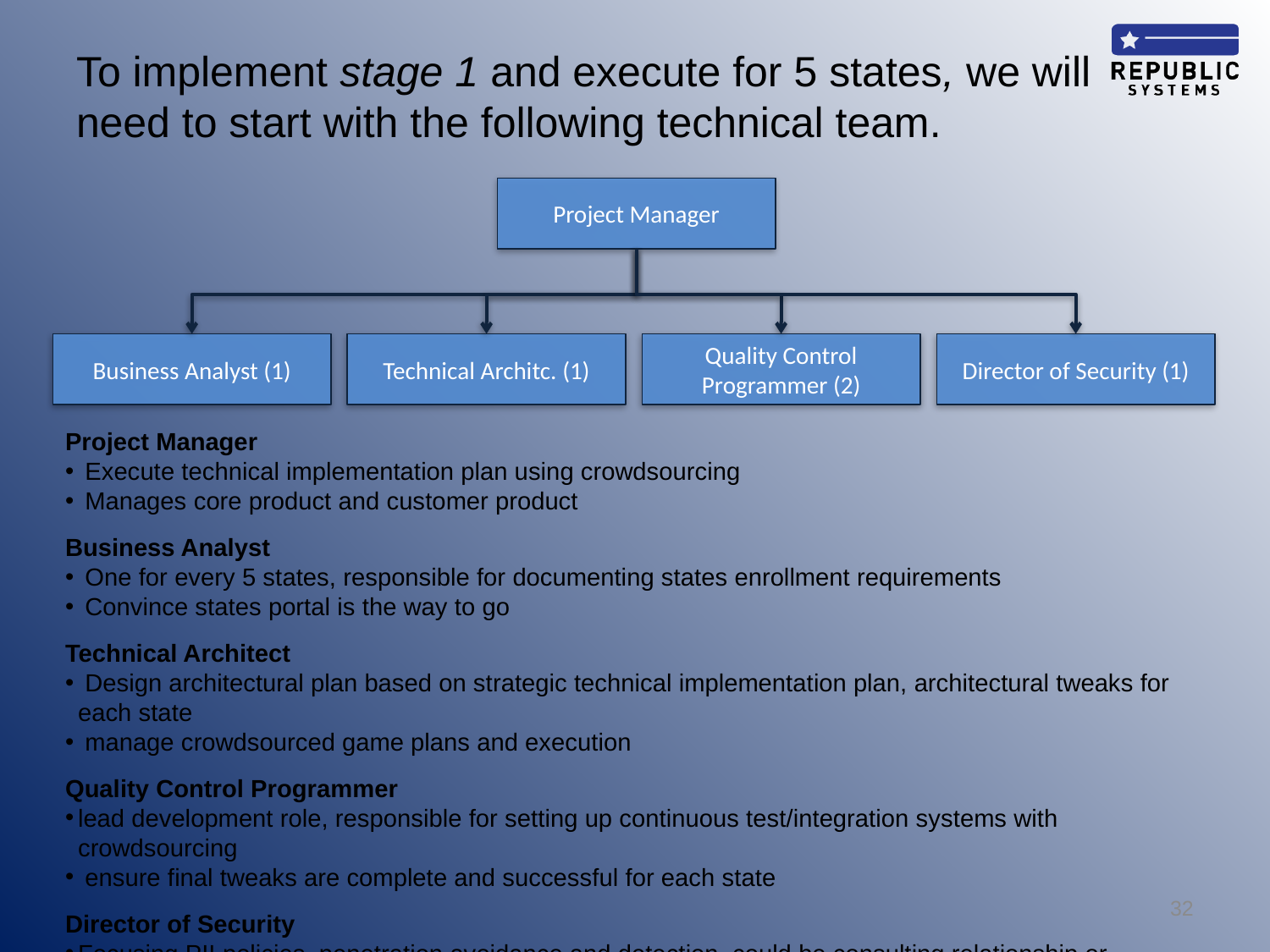

# To implement stage 1 and execute for 5 states, we will need to start with the following technical team.
Project Manager
Business Analyst (1)
Technical Architc. (1)
Quality Control Programmer (2)
Director of Security (1)
Project Manager
 Execute technical implementation plan using crowdsourcing
 Manages core product and customer product

Business Analyst
 One for every 5 states, responsible for documenting states enrollment requirements
 Convince states portal is the way to go

Technical Architect
 Design architectural plan based on strategic technical implementation plan, architectural tweaks for each state
 manage crowdsourced game plans and execution

Quality Control Programmer
lead development role, responsible for setting up continuous test/integration systems with crowdsourcing
 ensure final tweaks are complete and successful for each state

Director of Security
Focusing PII policies, penetration avoidance and detection, could be consulting relationship or contractor
32